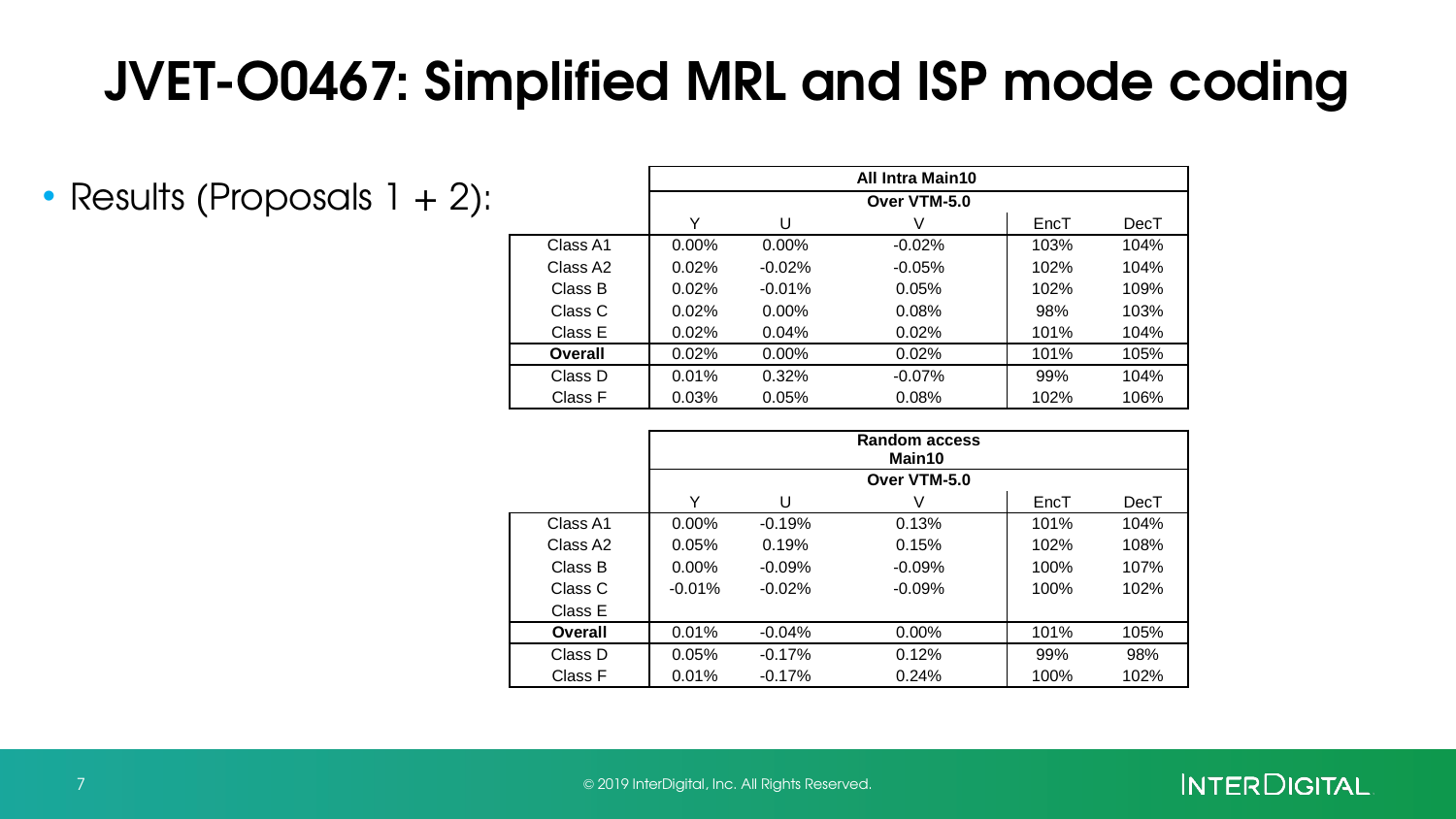

# JVET-O0467: Simplified MRL and ISP mode coding
Results (Proposals 1 + 2):
|  |  |  | All Intra Main10 |  |  |
| --- | --- | --- | --- | --- | --- |
|  |  |  | Over VTM-5.0 |  |  |
|  | Y | U | V | EncT | DecT |
| Class A1 | 0.00% | 0.00% | -0.02% | 103% | 104% |
| Class A2 | 0.02% | -0.02% | -0.05% | 102% | 104% |
| Class B | 0.02% | -0.01% | 0.05% | 102% | 109% |
| Class C | 0.02% | 0.00% | 0.08% | 98% | 103% |
| Class E | 0.02% | 0.04% | 0.02% | 101% | 104% |
| Overall | 0.02% | 0.00% | 0.02% | 101% | 105% |
| Class D | 0.01% | 0.32% | -0.07% | 99% | 104% |
| Class F | 0.03% | 0.05% | 0.08% | 102% | 106% |
|  |  |  |  |  |  |
|  |  |  | Random access Main10 |  |  |
|  |  |  | Over VTM-5.0 |  |  |
|  | Y | U | V | EncT | DecT |
| Class A1 | 0.00% | -0.19% | 0.13% | 101% | 104% |
| Class A2 | 0.05% | 0.19% | 0.15% | 102% | 108% |
| Class B | 0.00% | -0.09% | -0.09% | 100% | 107% |
| Class C | -0.01% | -0.02% | -0.09% | 100% | 102% |
| Class E |  |  |  |  |  |
| Overall | 0.01% | -0.04% | 0.00% | 101% | 105% |
| Class D | 0.05% | -0.17% | 0.12% | 99% | 98% |
| Class F | 0.01% | -0.17% | 0.24% | 100% | 102% |
7
© 2019 InterDigital, Inc. All Rights Reserved.